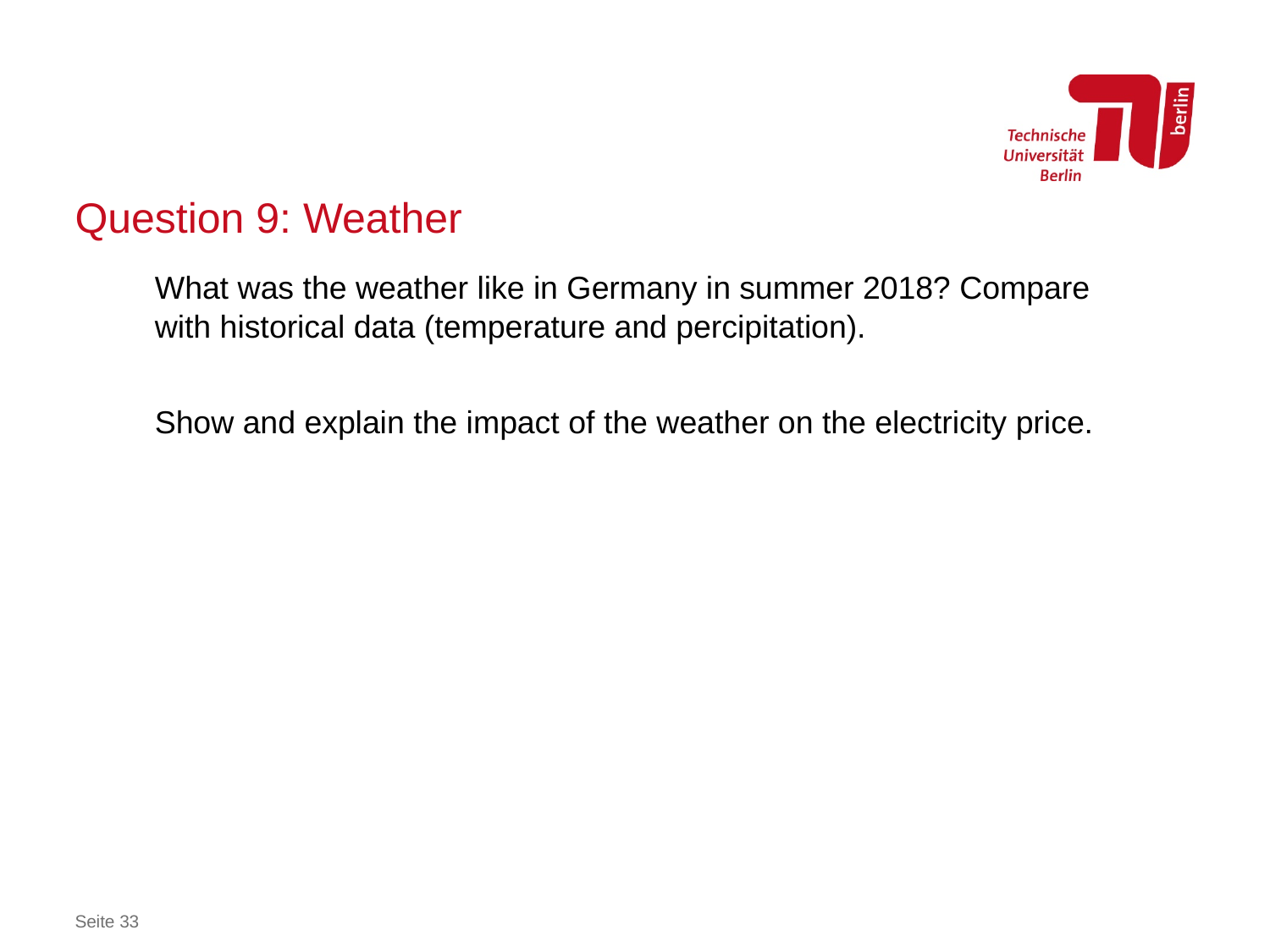

# Question 9: Weather
What was the weather like in Germany in summer 2018? Compare with historical data (temperature and percipitation).

Show and explain the impact of the weather on the electricity price.

Seite 33